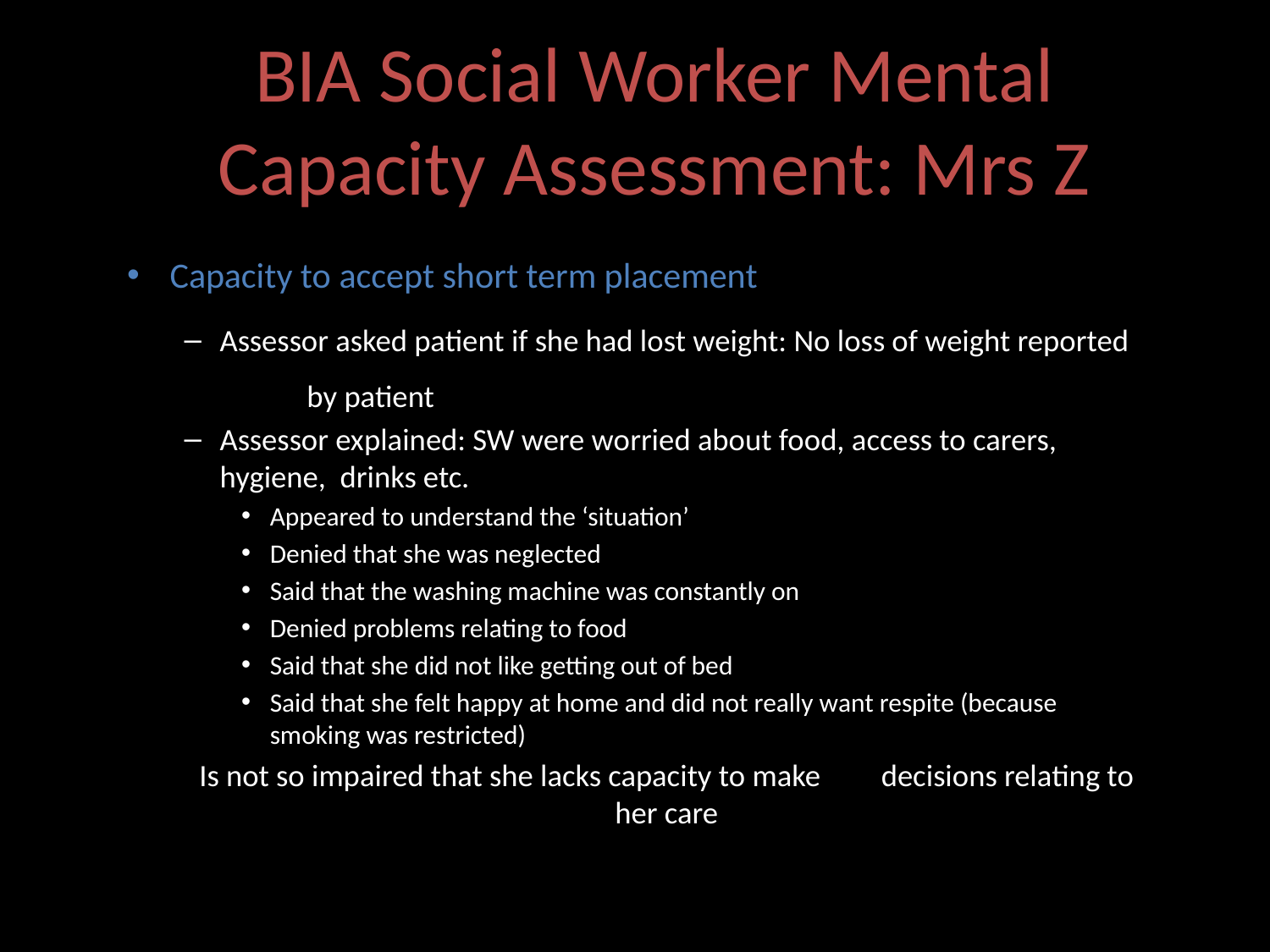

# BIA Social Worker Mental Capacity Assessment: Mrs Z
Capacity to accept short term placement
Assessor asked patient if she had lost weight: No loss of weight reported 	 by patient
Assessor explained: SW were worried about food, access to carers, hygiene,  drinks etc.
Appeared to understand the ‘situation’
Denied that she was neglected
Said that the washing machine was constantly on
Denied problems relating to food
Said that she did not like getting out of bed
Said that she felt happy at home and did not really want respite (because smoking was restricted)
Is not so impaired that she lacks capacity to make 		      decisions relating to her care